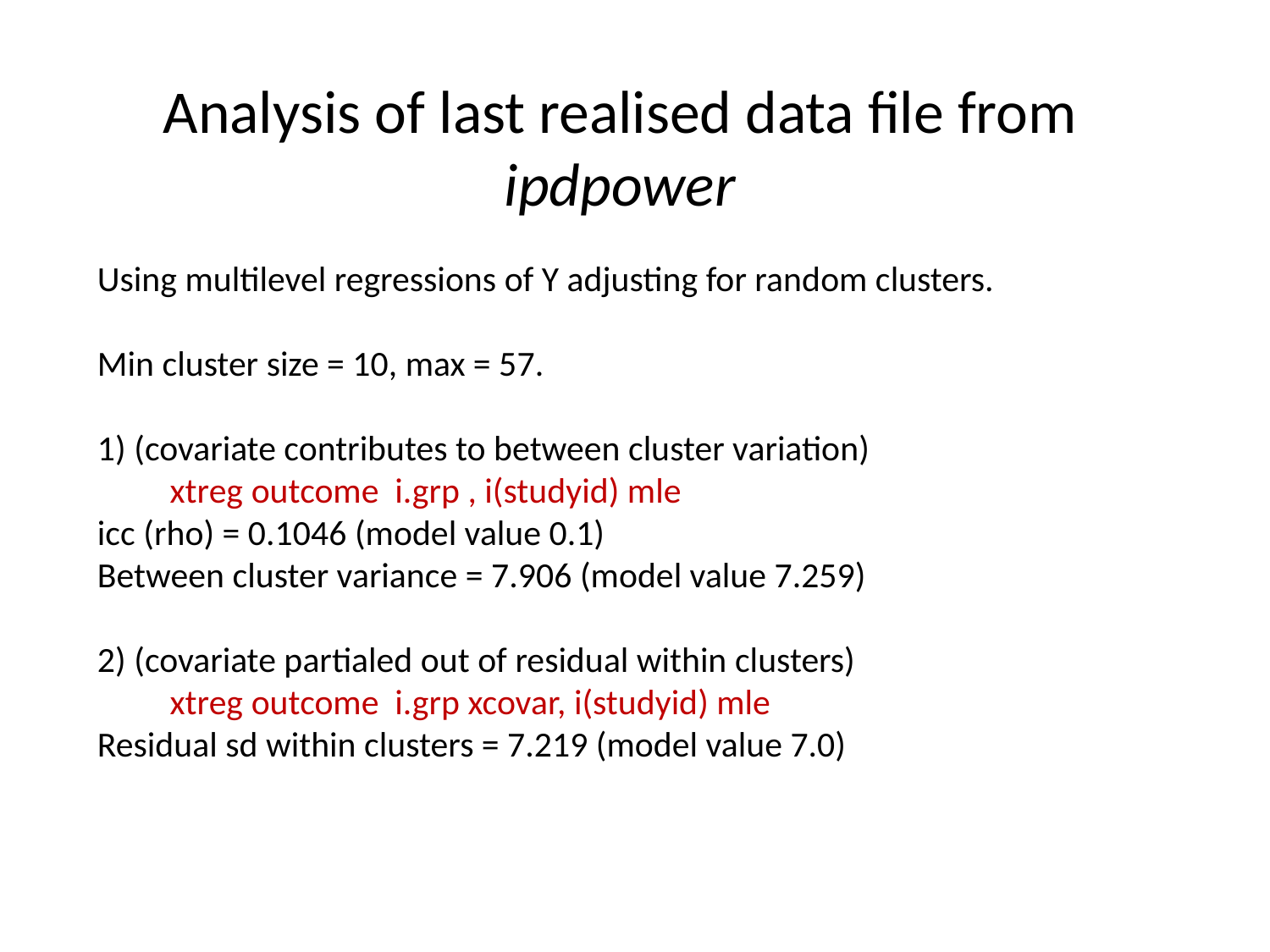

# Analysis of last realised data file from ipdpower
Using multilevel regressions of Y adjusting for random clusters.

Min cluster size = 10, max = 57.

1) (covariate contributes to between cluster variation)
         xtreg outcome  i.grp , i(studyid) mle
icc (rho) = 0.1046 (model value 0.1)
Between cluster variance = 7.906 (model value 7.259)

2) (covariate partialed out of residual within clusters)
         xtreg outcome  i.grp xcovar, i(studyid) mle
Residual sd within clusters = 7.219 (model value 7.0)